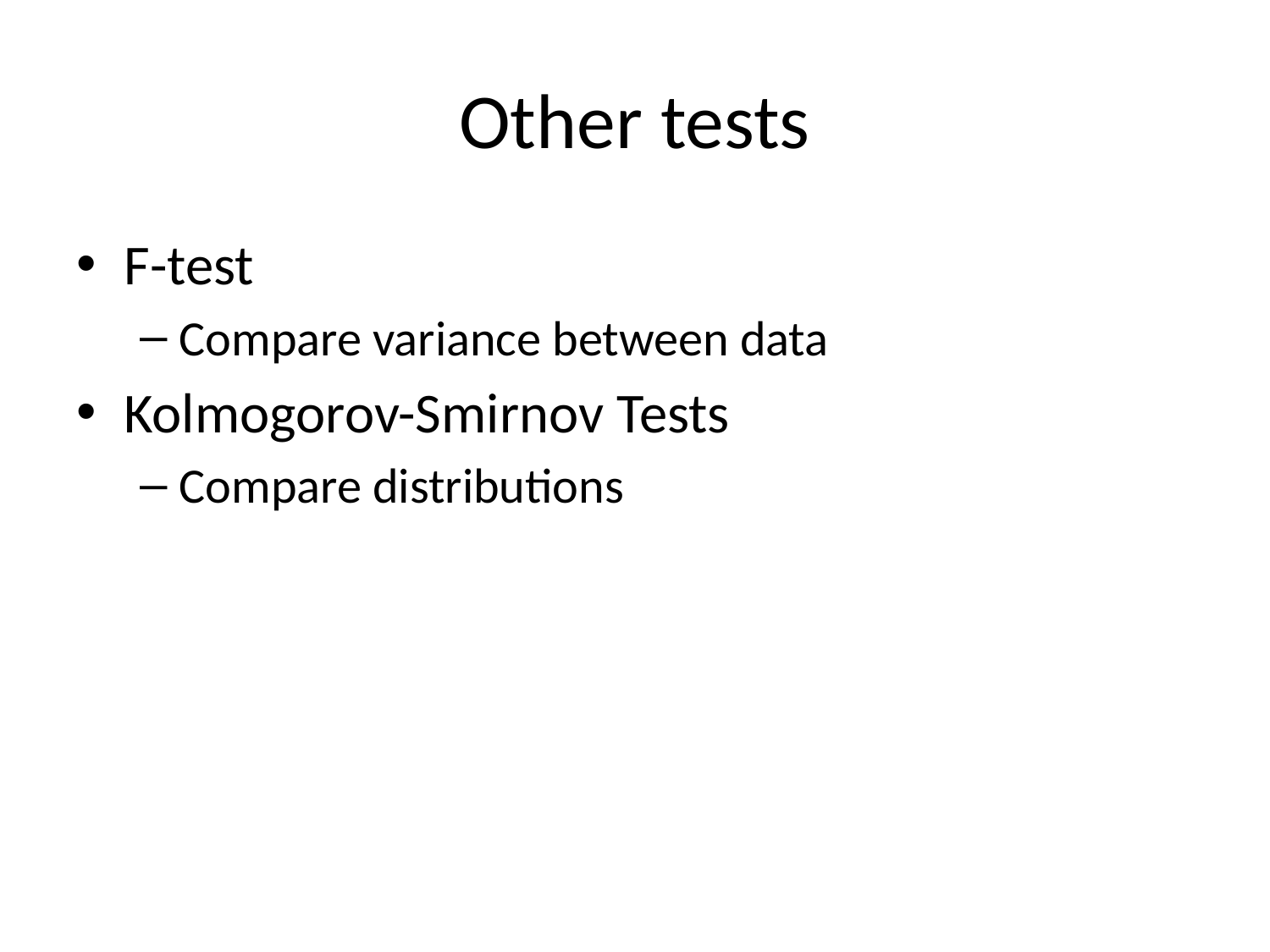

# Other tests
F-test
Compare variance between data
Kolmogorov-Smirnov Tests
Compare distributions